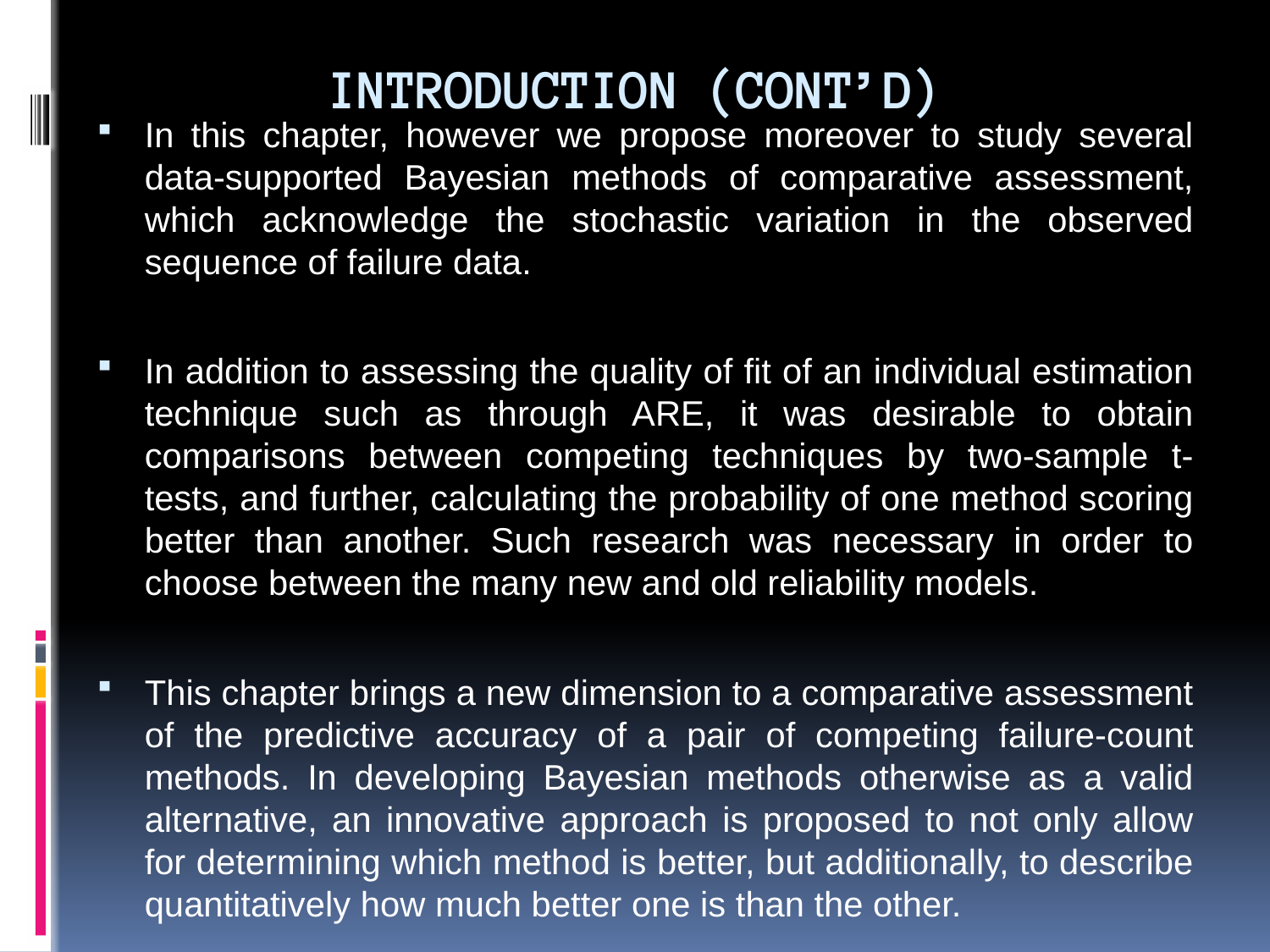

# Introduction (cont’d)
In this chapter, however we propose moreover to study several data-supported Bayesian methods of comparative assessment, which acknowledge the stochastic variation in the observed sequence of failure data.

In addition to assessing the quality of fit of an individual estimation technique such as through ARE, it was desirable to obtain comparisons between competing techniques by two-sample t-tests, and further, calculating the probability of one method scoring better than another. Such research was necessary in order to choose between the many new and old reliability models.

This chapter brings a new dimension to a comparative assessment of the predictive accuracy of a pair of competing failure-count methods. In developing Bayesian methods otherwise as a valid alternative, an innovative approach is proposed to not only allow for determining which method is better, but additionally, to describe quantitatively how much better one is than the other.